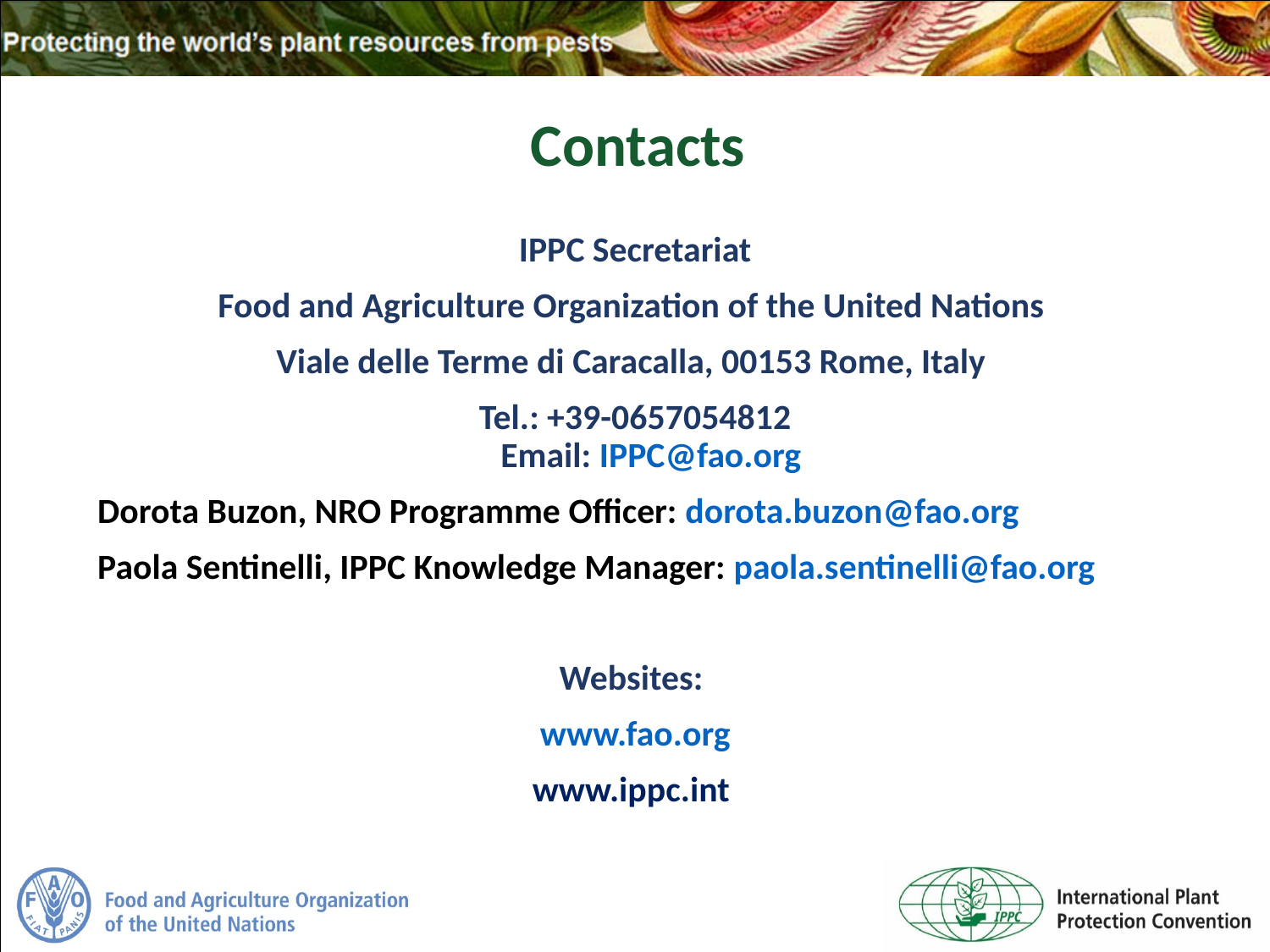

Contacts

IPPC Secretariat
Food and Agriculture Organization of the United Nations
Viale delle Terme di Caracalla, 00153 Rome, Italy
Tel.: +39-0657054812
Email: IPPC@fao.org
Dorota Buzon, NRO Programme Officer: dorota.buzon@fao.org
Paola Sentinelli, IPPC Knowledge Manager: paola.sentinelli@fao.org

Websites:
www.fao.org
www.ippc.int